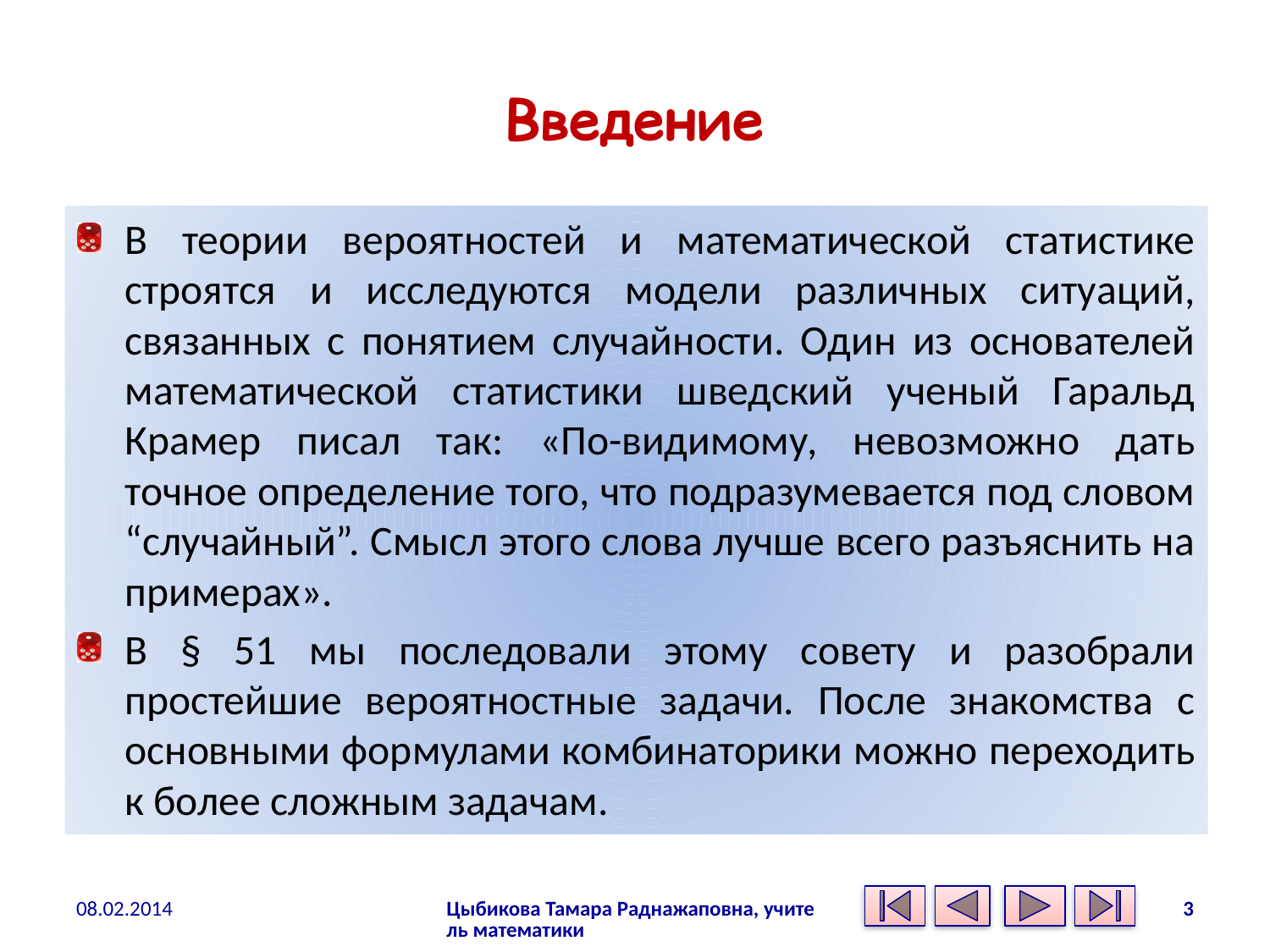

# Введение
В теории вероятностей и математической статистике строятся и исследуются модели различных ситуаций, связанных с понятием случайности. Один из основателей математической статистики шведский ученый Гаральд Крамер писал так: «По-видимому, невозможно дать точное определение того, что подразумевается под словом “случайный”. Смысл этого слова лучше всего разъяснить на примерах».
В § 51 мы последовали этому совету и разобрали простейшие вероятностные задачи. После знакомства с основными формулами комбинаторики можно переходить к более сложным задачам.

08.02.2014
Цыбикова Тамара Раднажаповна, учитель математики
3